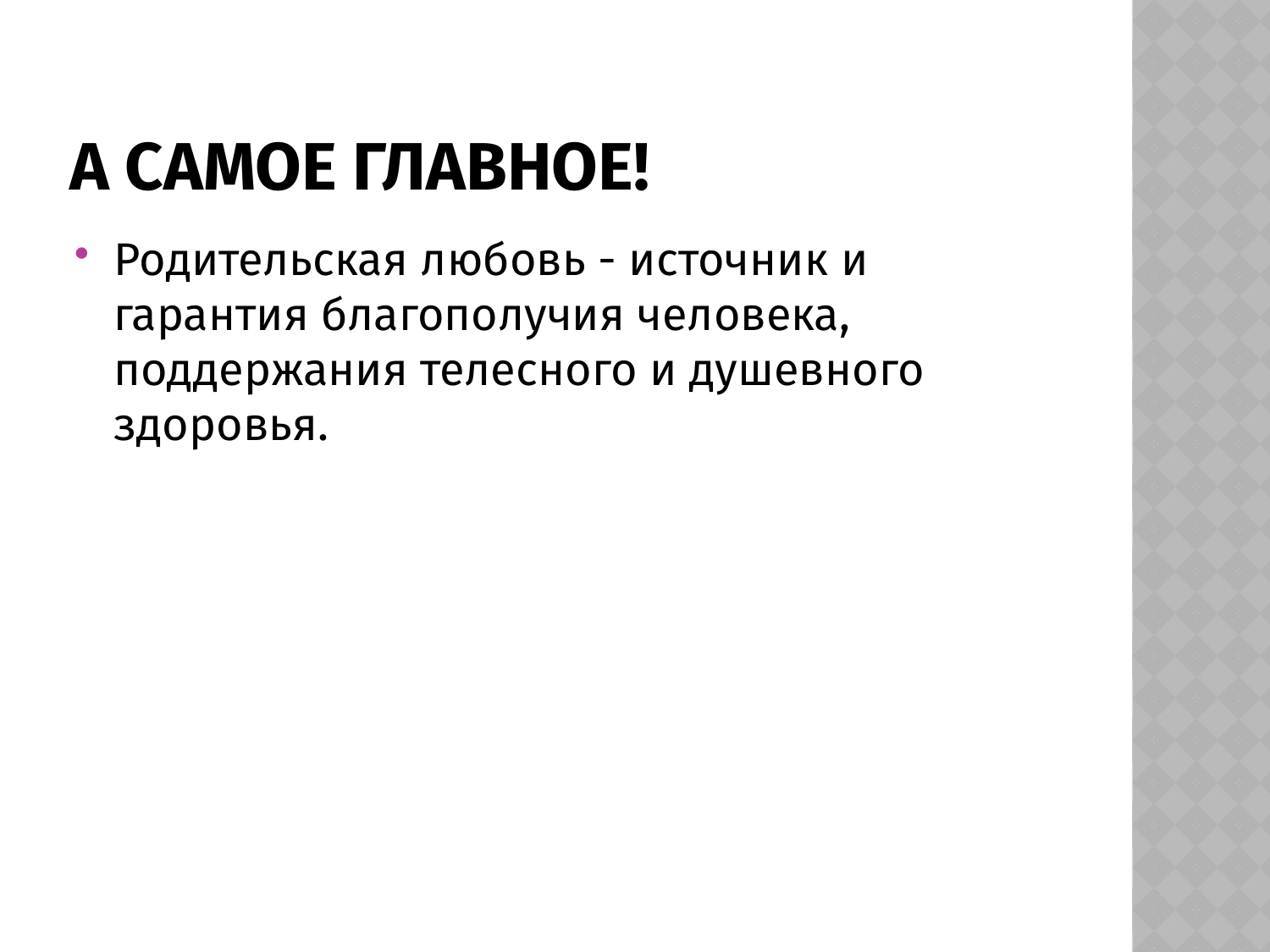

# А самое главное!
Родительская любовь - источник и гарантия благополучия человека, поддержания телесного и душевного здоровья.